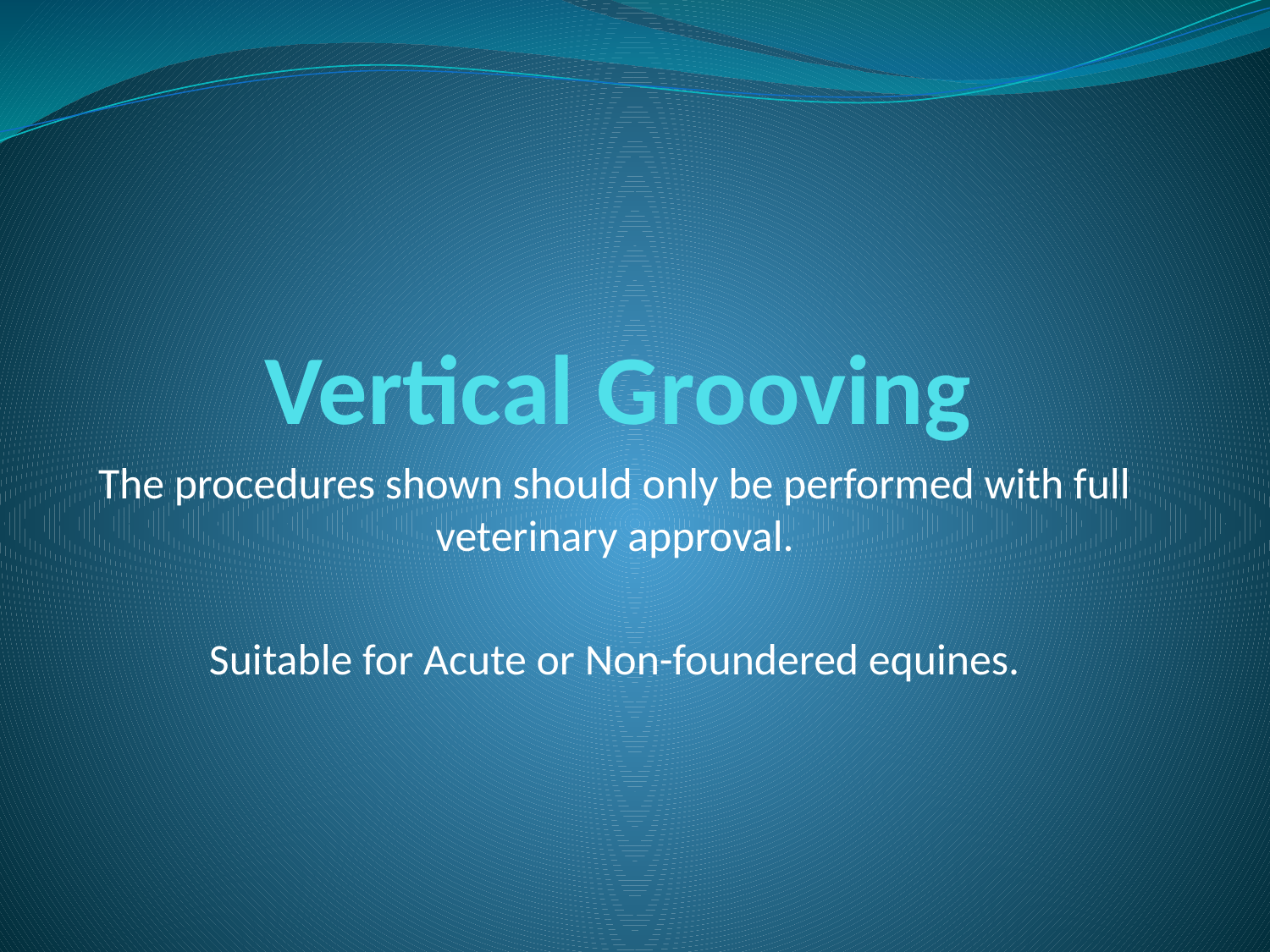

# Vertical Grooving
The procedures shown should only be performed with full veterinary approval.

Suitable for Acute or Non-foundered equines.